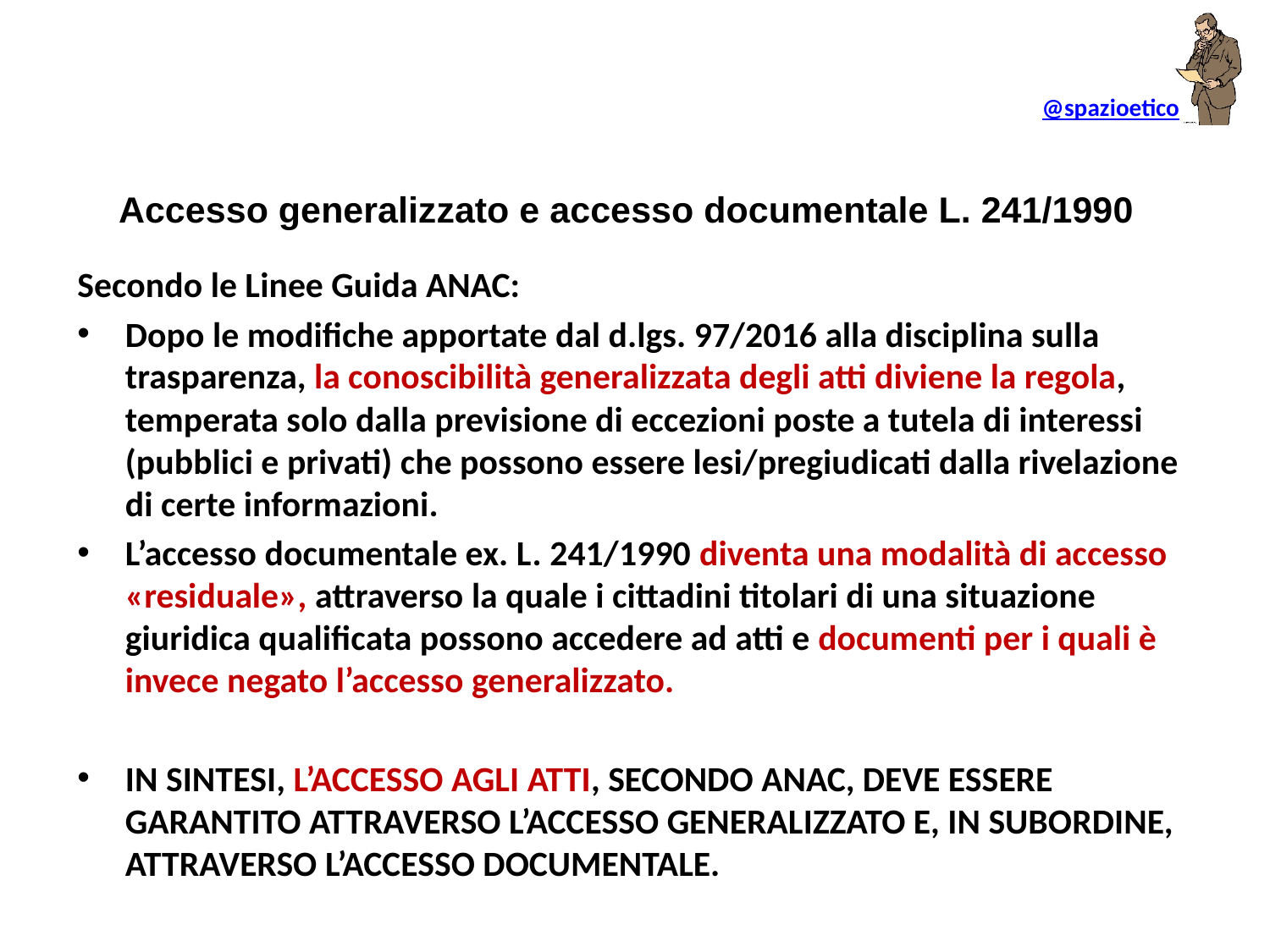

Accesso generalizzato e accesso documentale L. 241/1990
Secondo le Linee Guida ANAC:
Dopo le modifiche apportate dal d.lgs. 97/2016 alla disciplina sulla trasparenza, la conoscibilità generalizzata degli atti diviene la regola, temperata solo dalla previsione di eccezioni poste a tutela di interessi (pubblici e privati) che possono essere lesi/pregiudicati dalla rivelazione di certe informazioni.
L’accesso documentale ex. L. 241/1990 diventa una modalità di accesso «residuale», attraverso la quale i cittadini titolari di una situazione giuridica qualificata possono accedere ad atti e documenti per i quali è invece negato l’accesso generalizzato.

IN SINTESI, L’ACCESSO AGLI ATTI, SECONDO ANAC, DEVE ESSERE GARANTITO ATTRAVERSO L’ACCESSO GENERALIZZATO E, IN SUBORDINE, ATTRAVERSO L’ACCESSO DOCUMENTALE.